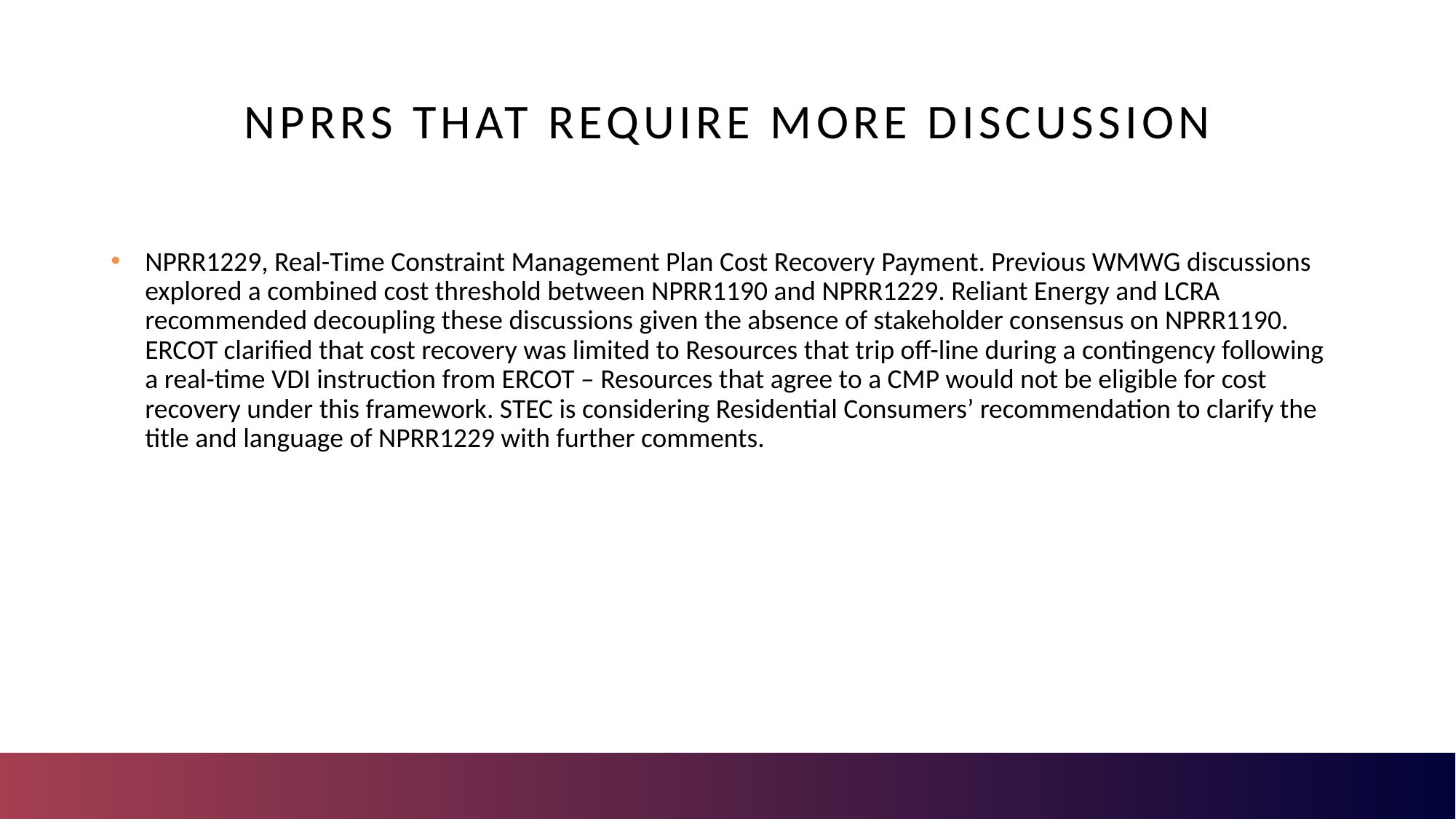

# NPRRS that require more discussion
NPRR1229, Real-Time Constraint Management Plan Cost Recovery Payment. Previous WMWG discussions explored a combined cost threshold between NPRR1190 and NPRR1229. Reliant Energy and LCRA recommended decoupling these discussions given the absence of stakeholder consensus on NPRR1190. ERCOT clarified that cost recovery was limited to Resources that trip off-line during a contingency following a real-time VDI instruction from ERCOT – Resources that agree to a CMP would not be eligible for cost recovery under this framework. STEC is considering Residential Consumers’ recommendation to clarify the title and language of NPRR1229 with further comments.